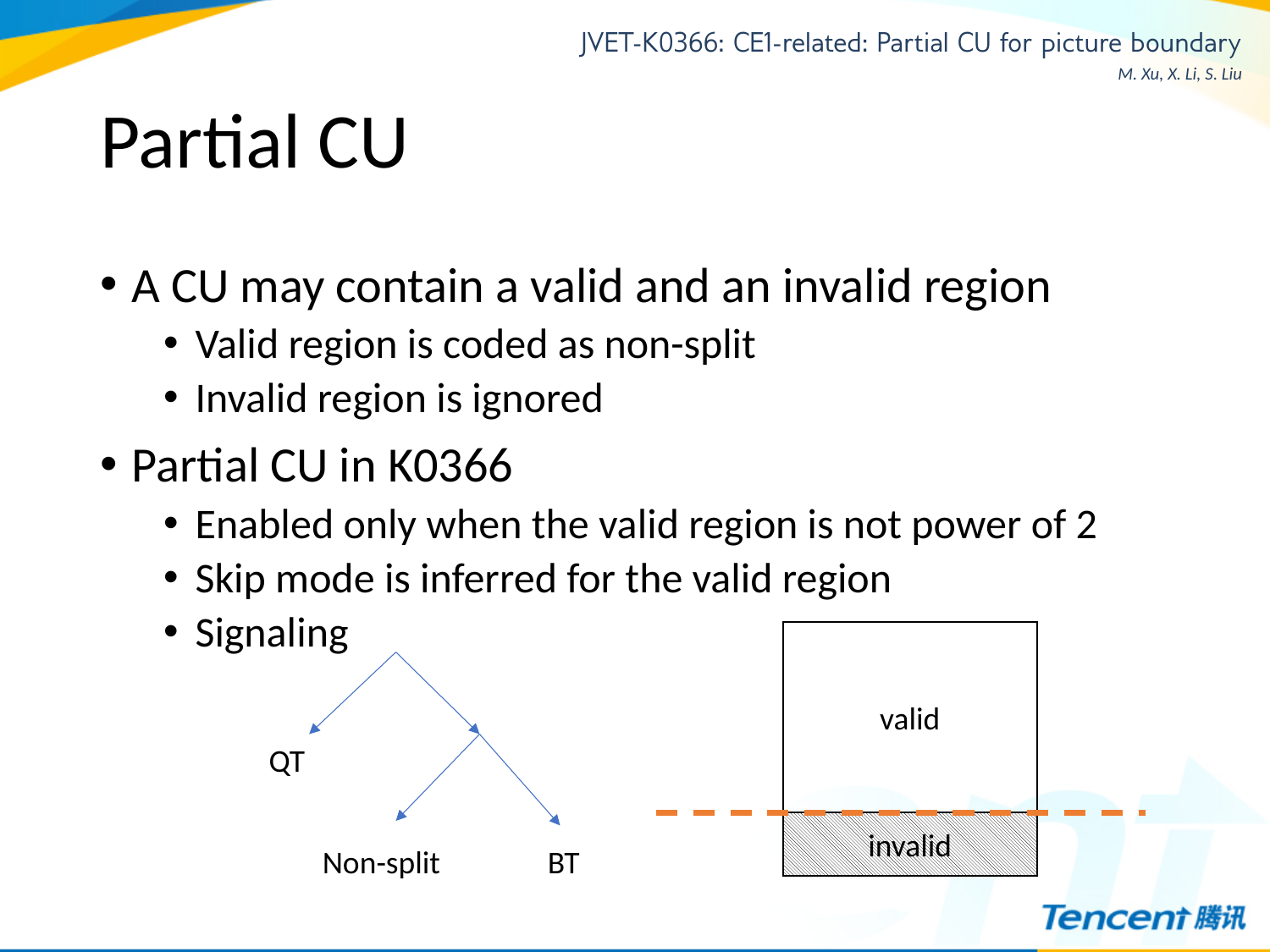

# Partial CU
A CU may contain a valid and an invalid region
Valid region is coded as non-split
Invalid region is ignored
Partial CU in K0366
Enabled only when the valid region is not power of 2
Skip mode is inferred for the valid region
Signaling

valid
QT
Non-split
BT
invalid